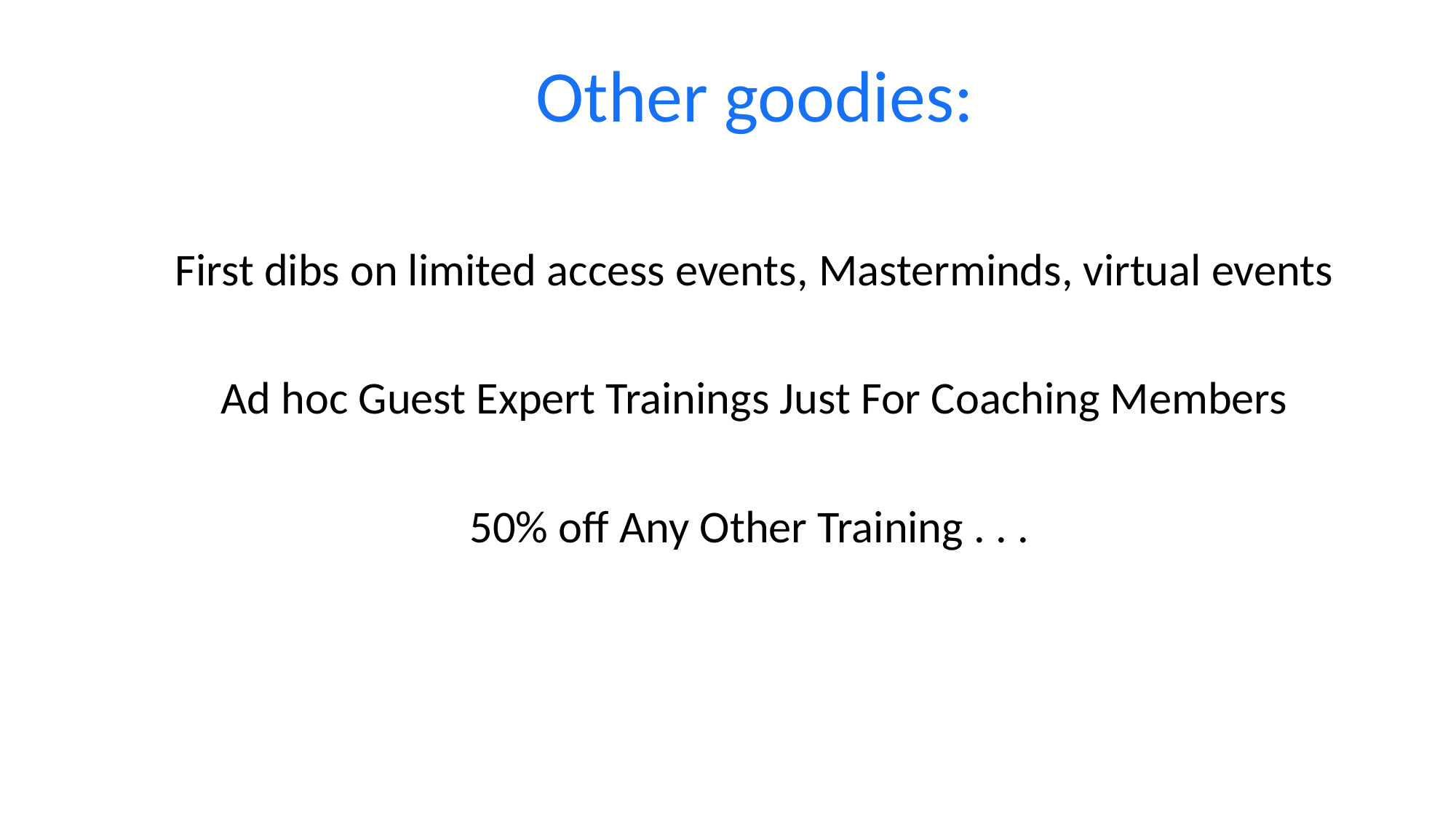

Other goodies:

First dibs on limited access events, Masterminds, virtual events

Ad hoc Guest Expert Trainings Just For Coaching Members

50% off Any Other Training . . .